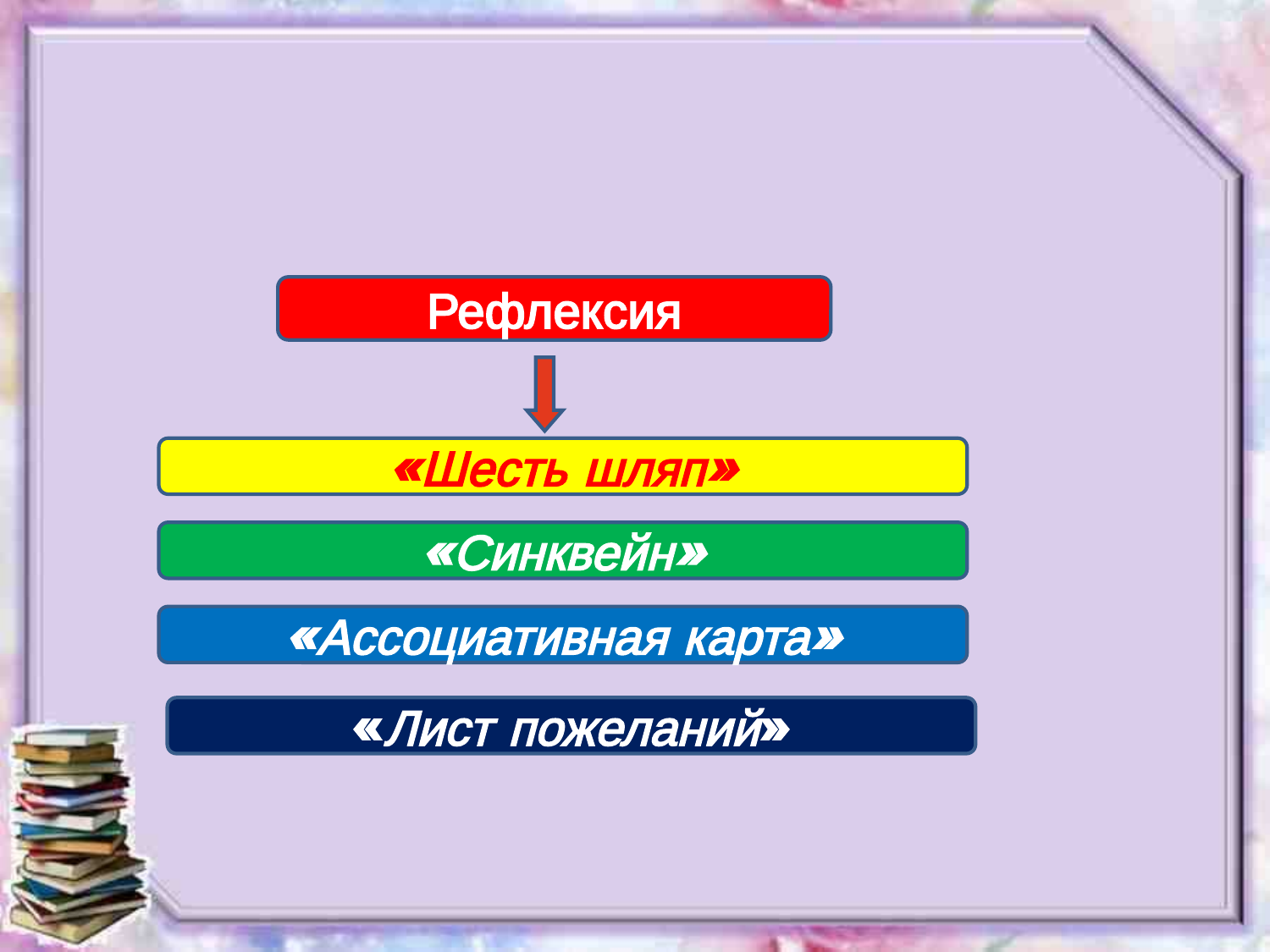

Рефлексия
«Шесть шляп»
«Синквейн»
«Ассоциативная карта»
«Лист пожеланий»